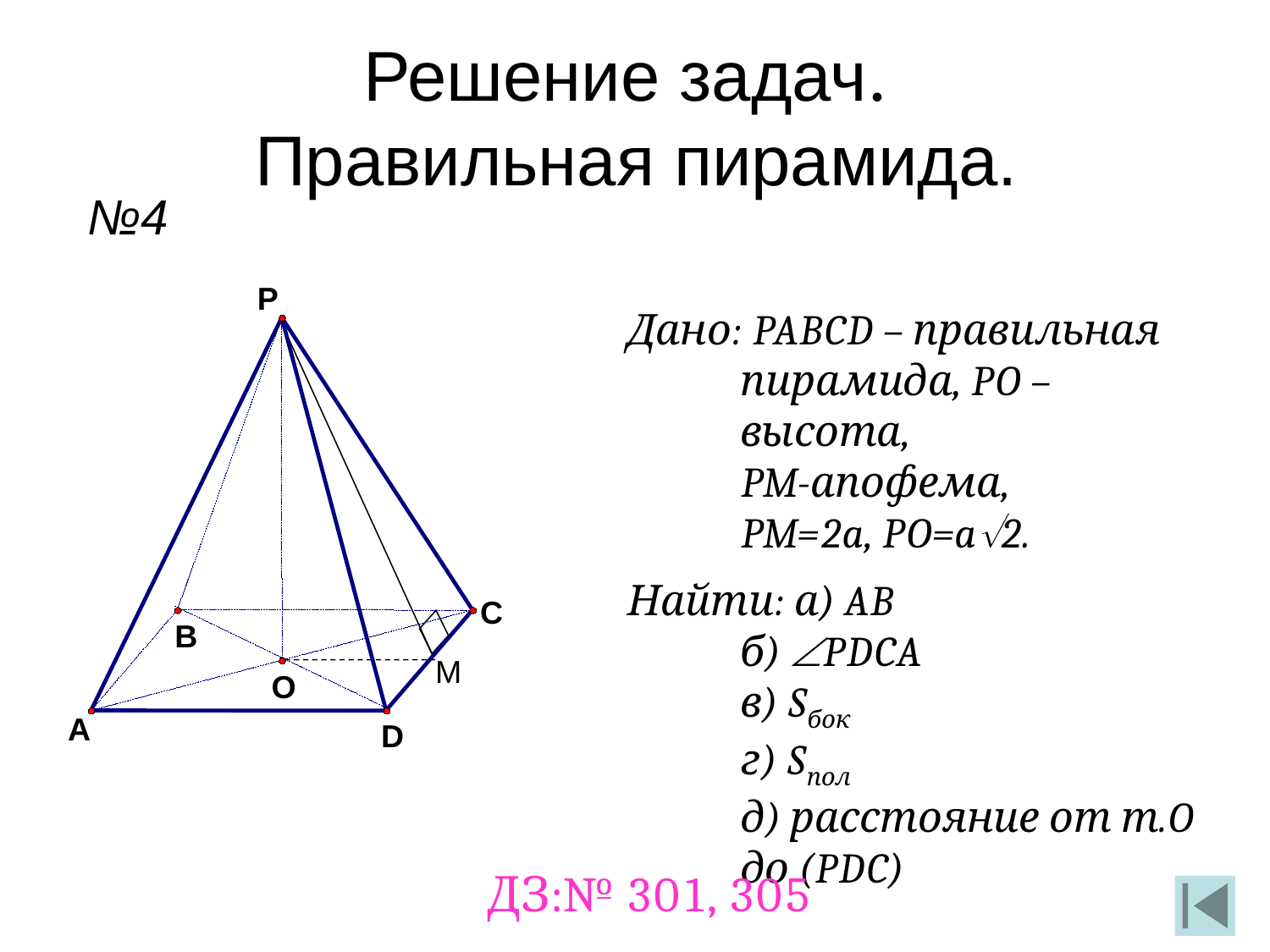

Решение задач.
Правильная пирамида.
№4
P

C

B

M

O

A

D
Дано: PABCD – правильная пирамида, PO – высота,
PM-апофема,
PM=2a, PO=a√2.
Найти: а) AB
б) ∠PDCA
в) Sбок
г) Sпол
д) расстояние от т.O до (PDC)

ДЗ:№ 301, 305